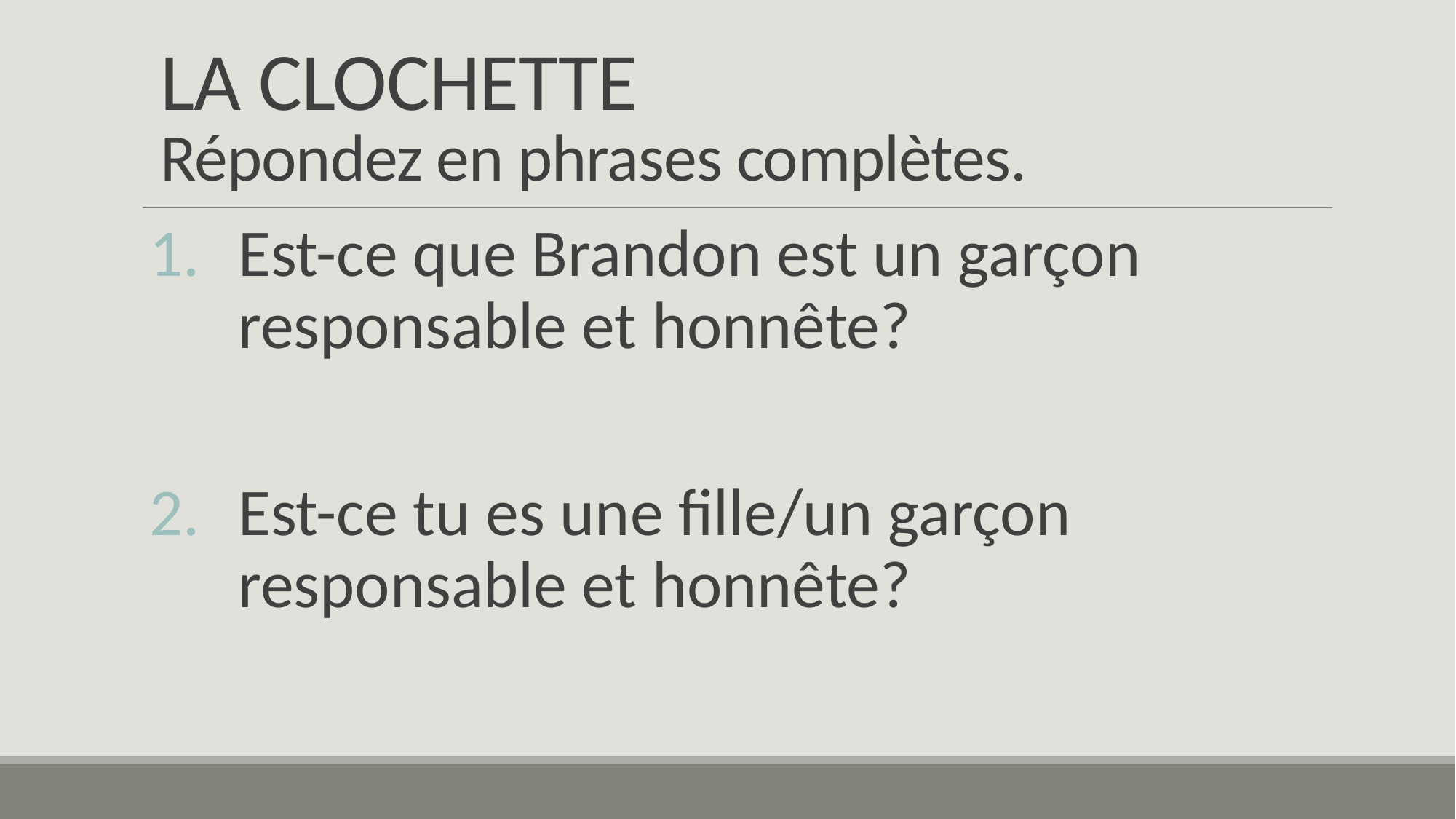

LA CLOCHETTE
Répondez en phrases complètes.
Est-ce que Brandon est un garçon responsable et honnête?

Est-ce tu es une fille/un garçon responsable et honnête?